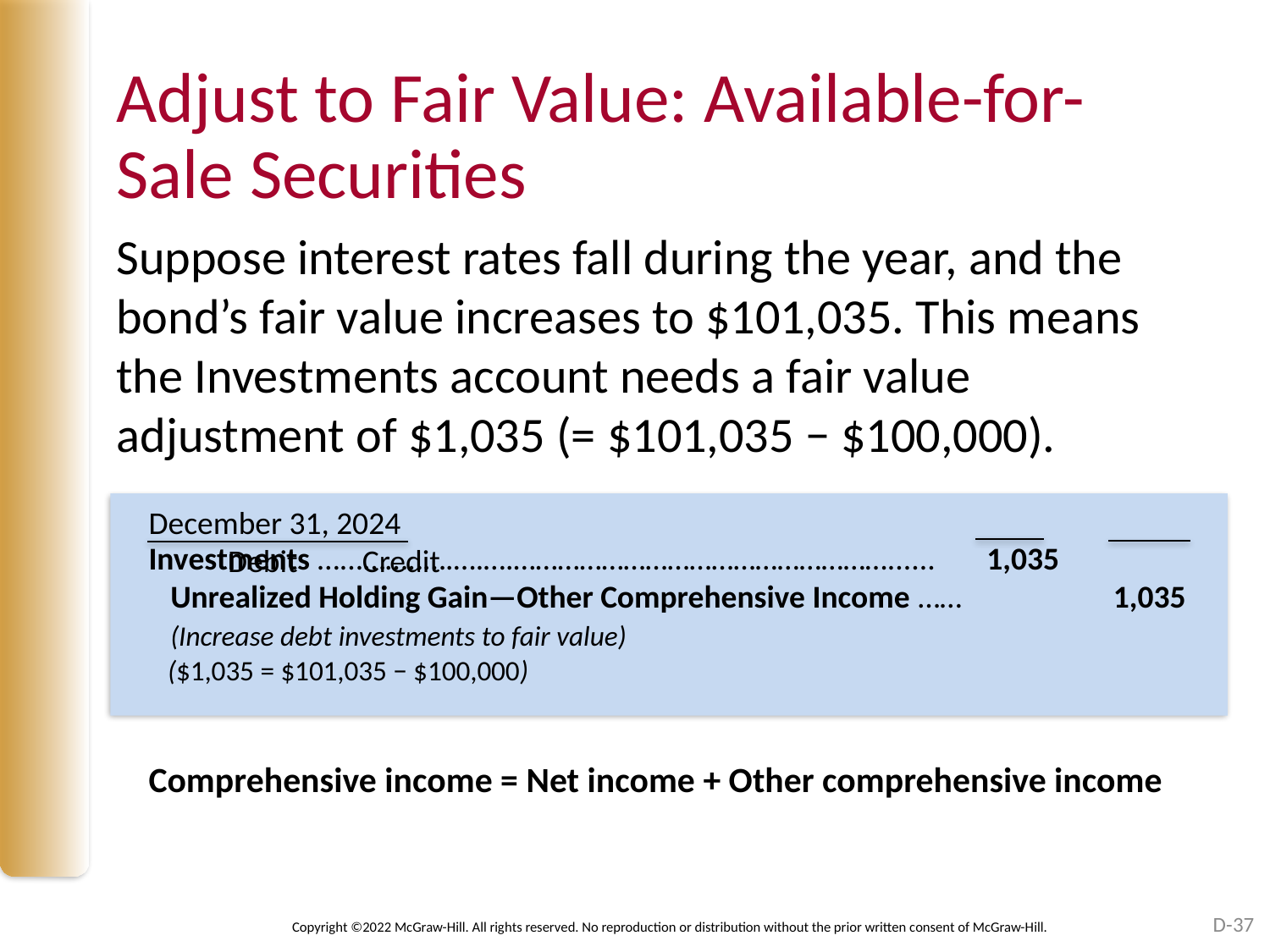

# Adjust to Fair Value: Available-for- Sale Securities
Suppose interest rates fall during the year, and the bond’s fair value increases to $101,035. This means the Investments account needs a fair value adjustment of $1,035 (= $101,035 − $100,000).

December 31, 2024	      					                                   Debit         Credit
Investments …...……..….….….……………………………………………......       1,035
   Unrealized Holding Gain—Other Comprehensive Income ……                     1,035
   (Increase debt investments to fair value)
   ($1,035 = $101,035 − $100,000)

Comprehensive income = Net income + Other comprehensive income
D-37
Copyright ©2022 McGraw-Hill. All rights reserved. No reproduction or distribution without the prior written consent of McGraw-Hill.